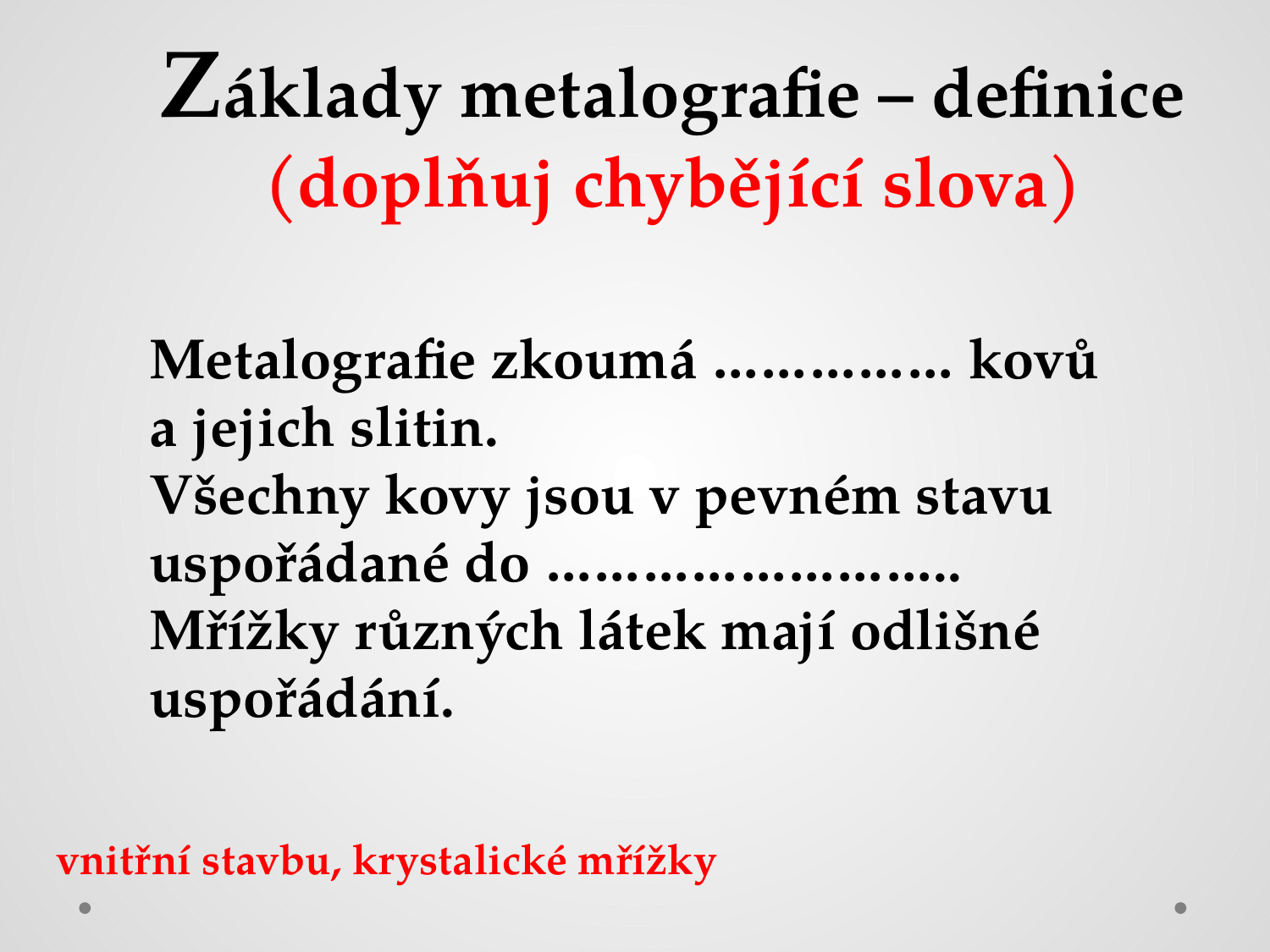

Základy metalografie – definice
(doplňuj chybějící slova)
Metalografie zkoumá …………… kovů
a jejich slitin.
Všechny kovy jsou v pevném stavu
uspořádané do ……………………..
Mřížky různých látek mají odlišné
uspořádání.

vnitřní stavbu, krystalické mřížky